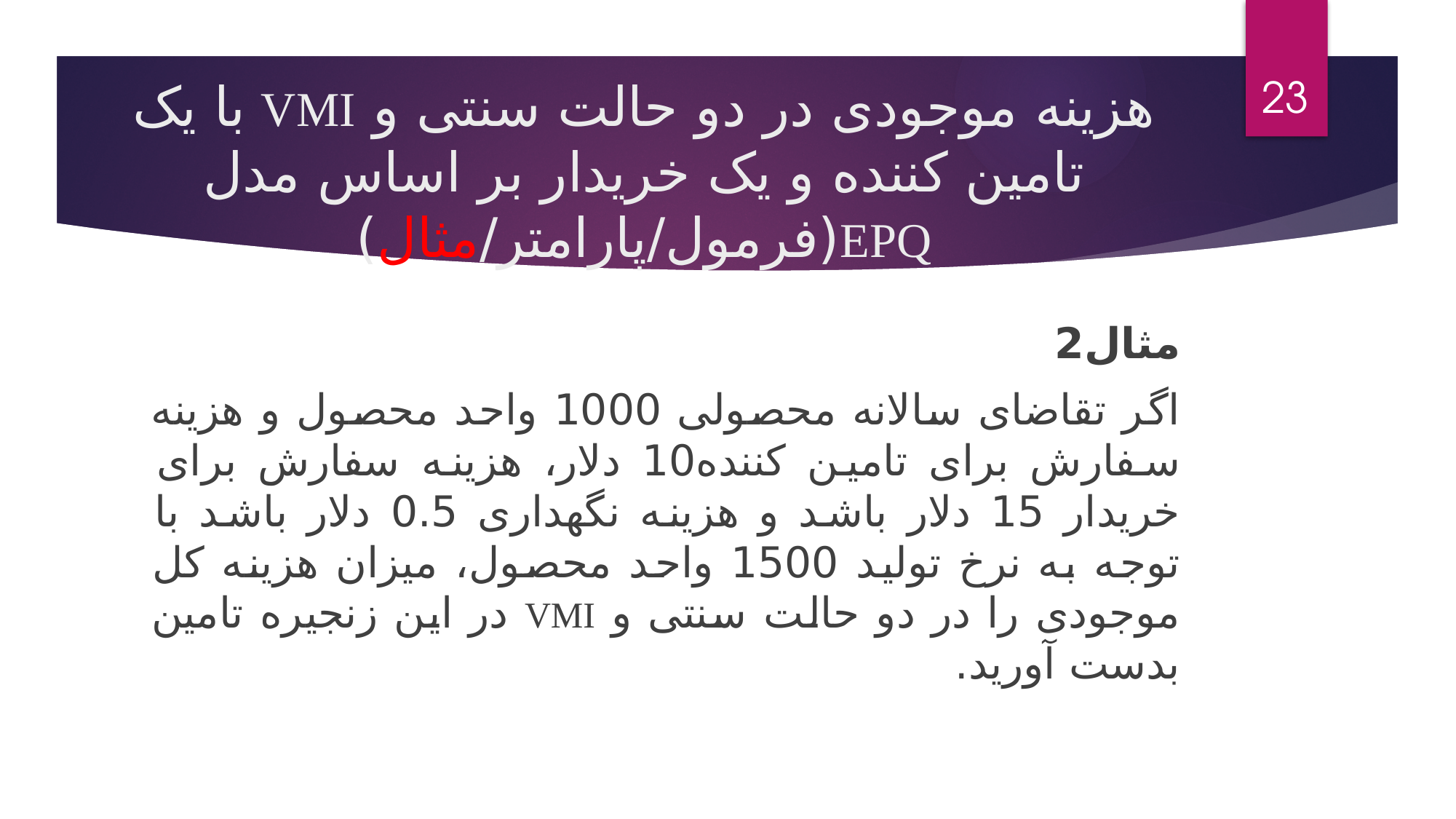

23
# هزینه موجودی در دو حالت سنتی و VMI با یک تامین کننده و یک خریدار بر اساس مدل EPQ(فرمول/پارامتر/مثال)
مثال2
اگر تقاضای سالانه محصولی 1000 واحد محصول و هزینه سفارش برای تامین کننده10 دلار، هزینه سفارش برای خریدار 15 دلار باشد و هزینه نگهداری 0.5 دلار باشد با توجه به نرخ تولید 1500 واحد محصول، میزان هزینه کل موجودی را در دو حالت سنتی و VMI در این زنجیره تامین بدست آورید.